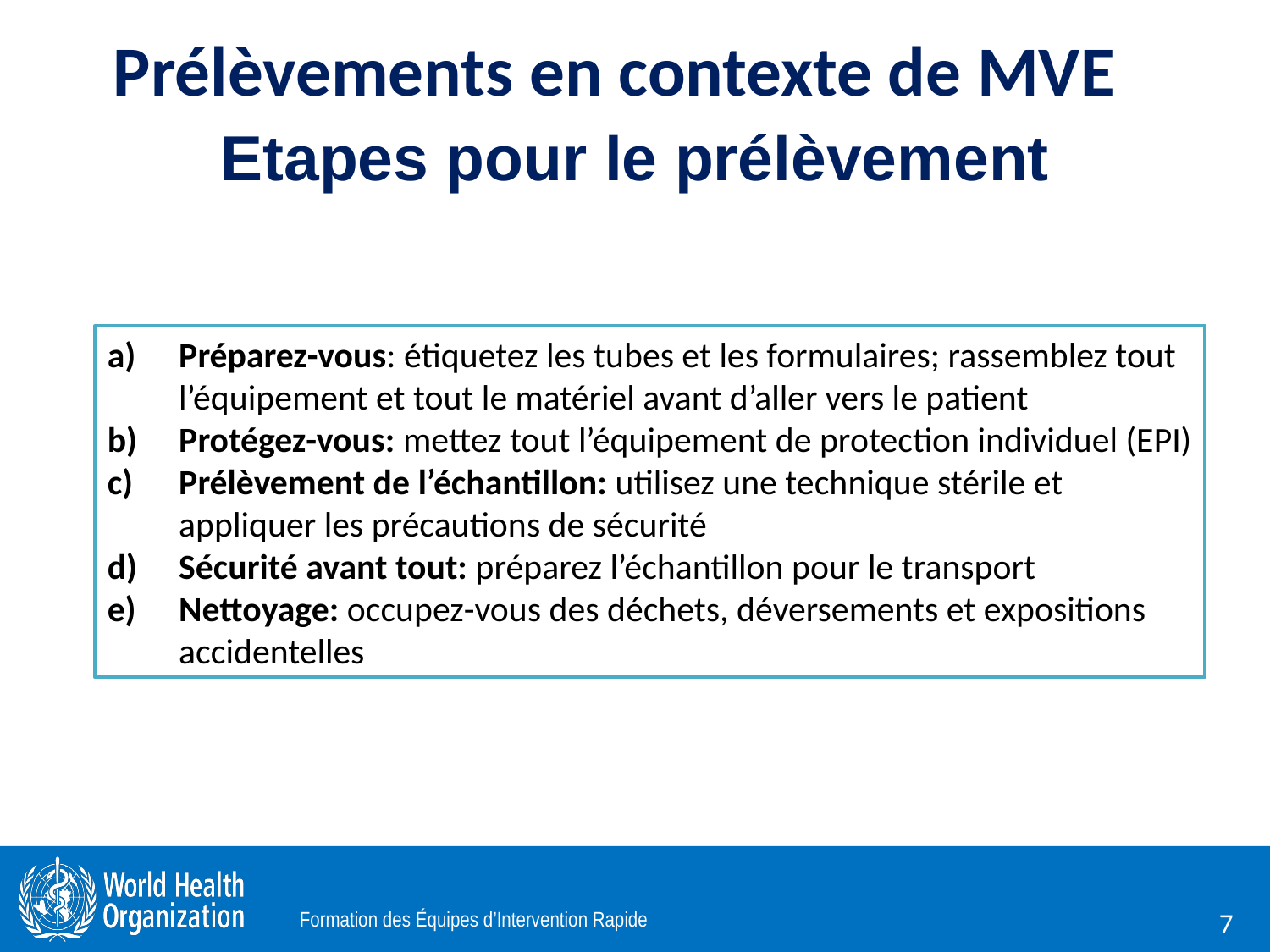

Prélèvements en contexte de MVE
# Etapes pour le prélèvement

Préparez-vous: étiquetez les tubes et les formulaires; rassemblez tout l’équipement et tout le matériel avant d’aller vers le patient
Protégez-vous: mettez tout l’équipement de protection individuel (EPI)
Prélèvement de l’échantillon: utilisez une technique stérile et appliquer les précautions de sécurité
Sécurité avant tout: préparez l’échantillon pour le transport
Nettoyage: occupez-vous des déchets, déversements et expositions accidentelles